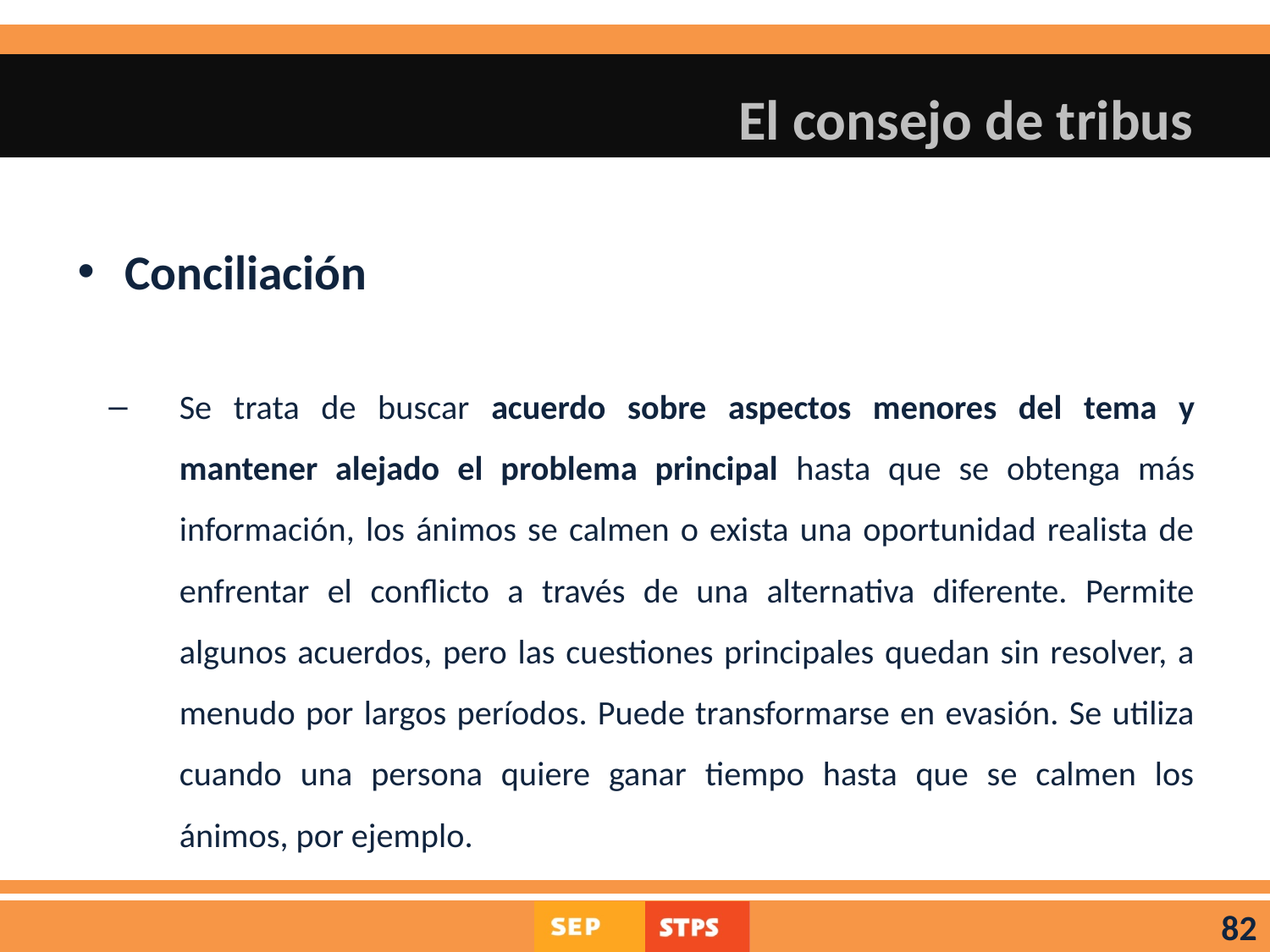

# El consejo de tribus
Conciliación

Se trata de buscar acuerdo sobre aspectos menores del tema y mantener alejado el problema principal hasta que se obtenga más información, los ánimos se calmen o exista una oportunidad realista de enfrentar el conflicto a través de una alternativa diferente. Permite algunos acuerdos, pero las cuestiones principales quedan sin resolver, a menudo por largos períodos. Puede transformarse en evasión. Se utiliza cuando una persona quiere ganar tiempo hasta que se calmen los ánimos, por ejemplo.
82